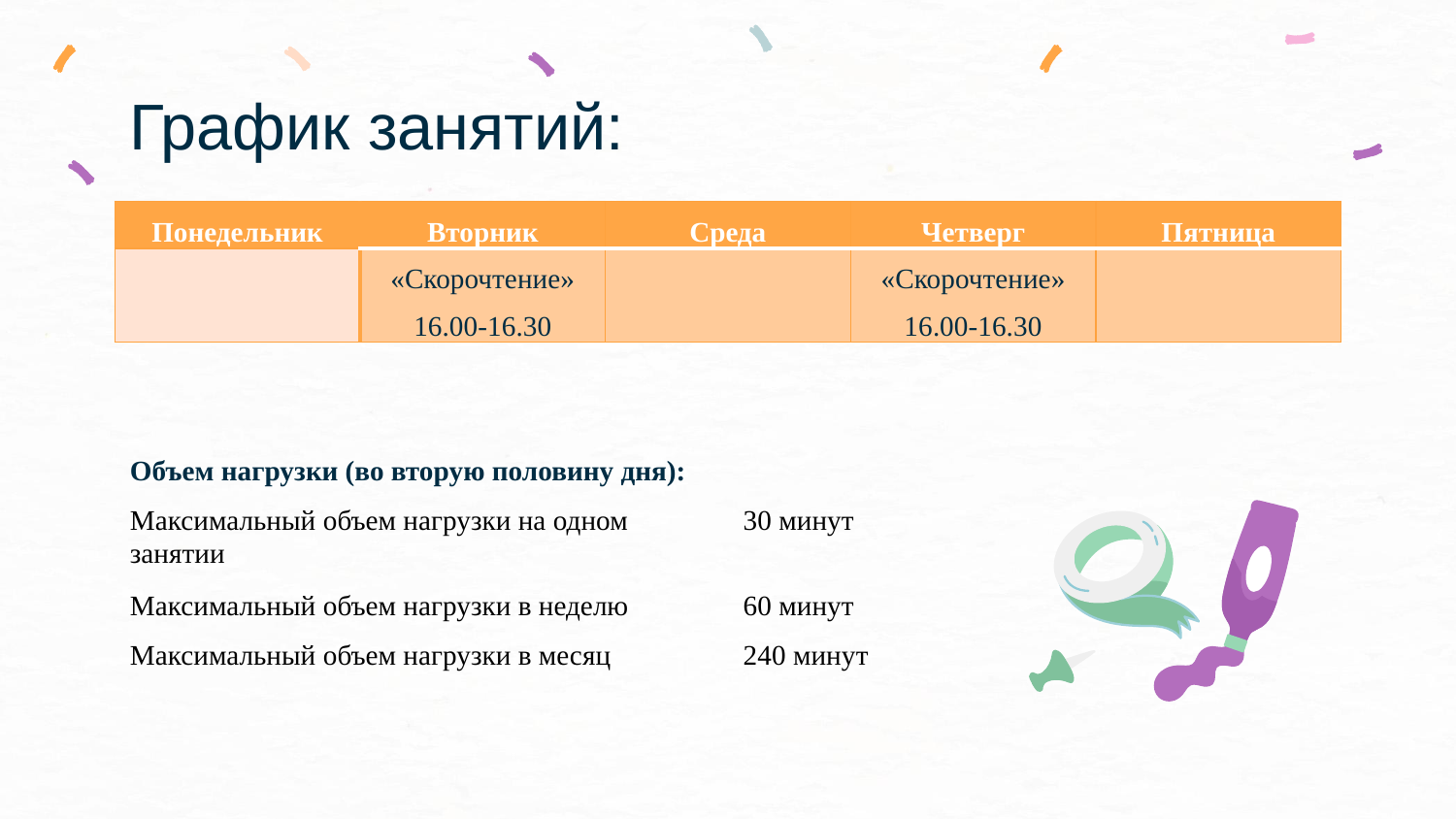

# График занятий:
| Понедельник | Вторник | Среда | Четверг | Пятница |
| --- | --- | --- | --- | --- |
|  | «Скорочтение» 16.00-16.30 |  | «Скорочтение» 16.00-16.30 |  |
| Объем нагрузки (во вторую половину дня): |  |
| --- | --- |
| Максимальный объем нагрузки на одном занятии | 30 минут |
| Максимальный объем нагрузки в неделю | 60 минут |
| Максимальный объем нагрузки в месяц | 240 минут |